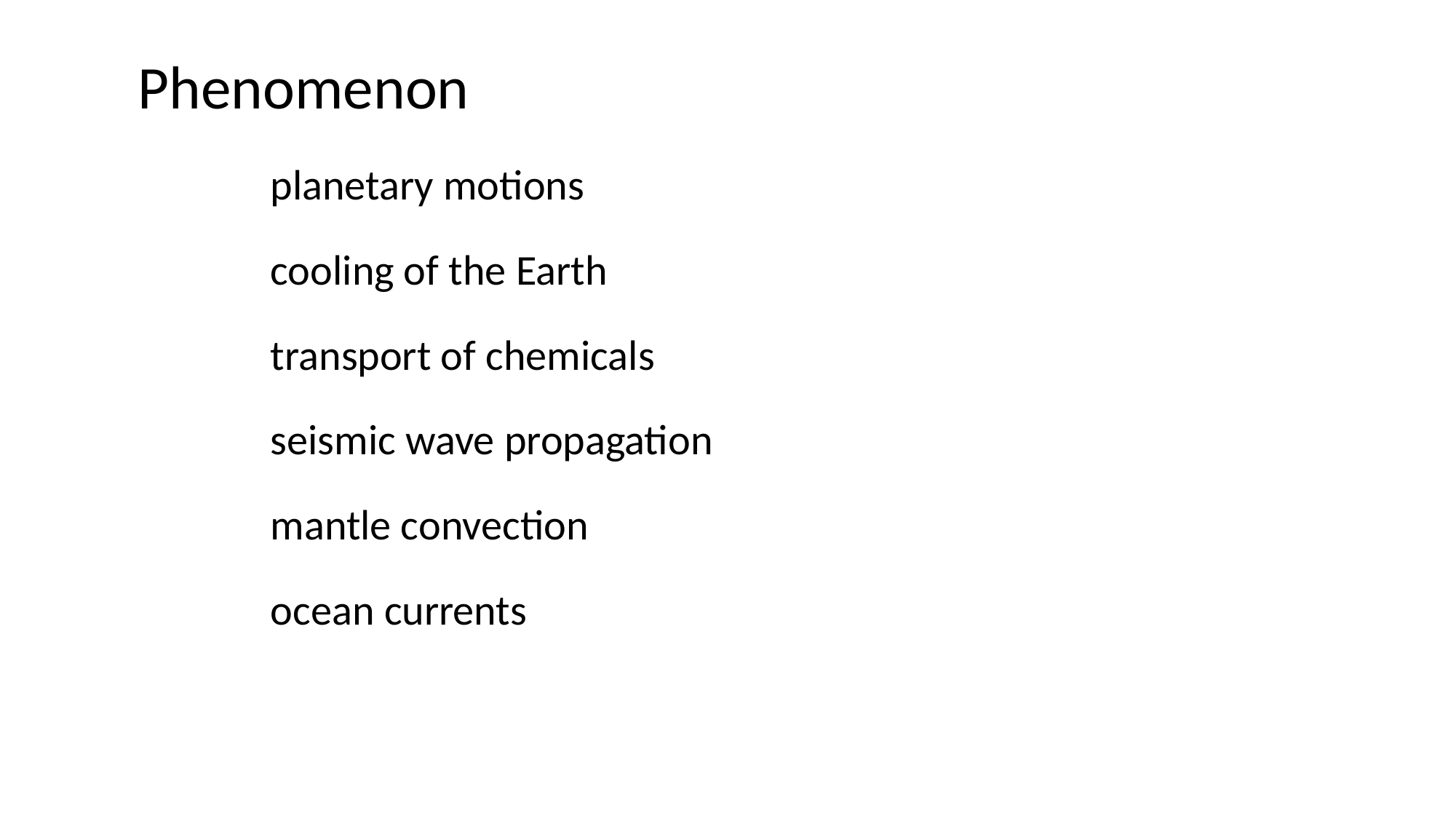

Phenomenon
planetary motions
cooling of the Earth
transport of chemicals
seismic wave propagation
mantle convection
ocean currents